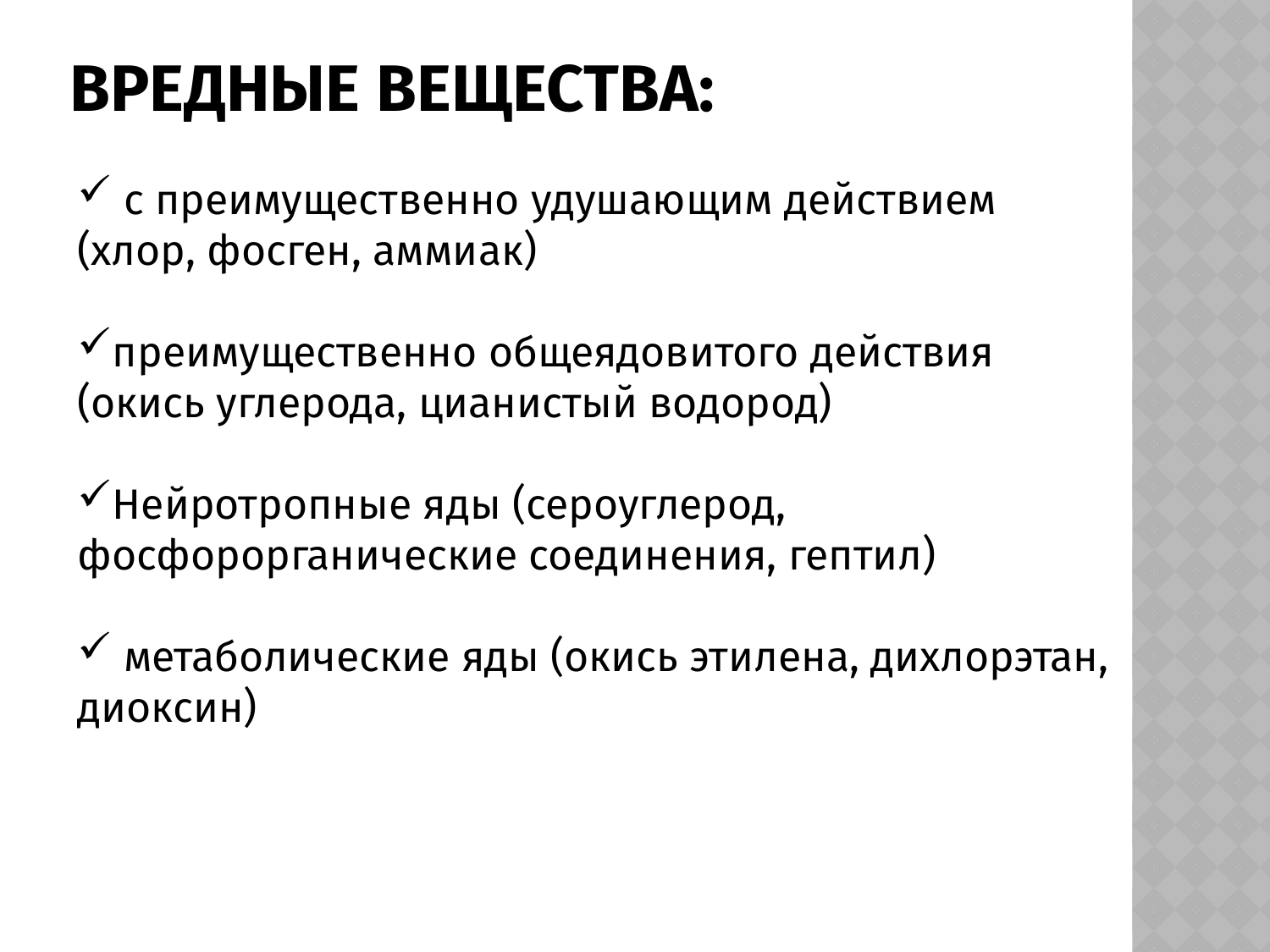

# Вредные вещества:
 с преимущественно удушающим действием (хлор, фосген, аммиак)

преимущественно общеядовитого действия (окись углерода, цианистый водород)

Нейротропные яды (сероуглерод, фосфорорганические соединения, гептил)

 метаболические яды (окись этилена, дихлорэтан, диоксин)